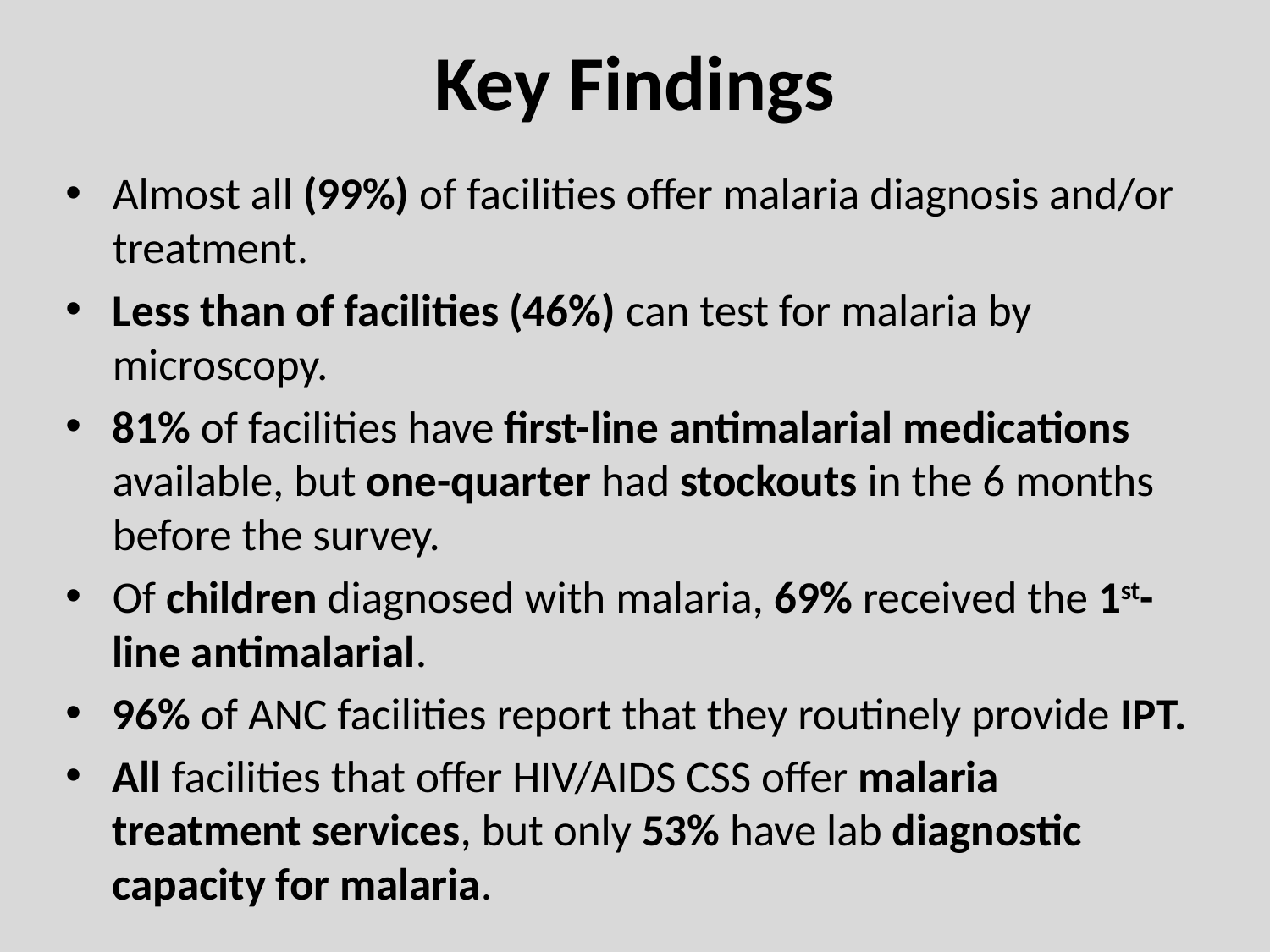

# Key Findings
Almost all (99%) of facilities offer malaria diagnosis and/or treatment.
Less than of facilities (46%) can test for malaria by microscopy.
81% of facilities have first-line antimalarial medications available, but one-quarter had stockouts in the 6 months before the survey.
Of children diagnosed with malaria, 69% received the 1st-line antimalarial.
96% of ANC facilities report that they routinely provide IPT.
All facilities that offer HIV/AIDS CSS offer malaria treatment services, but only 53% have lab diagnostic capacity for malaria.